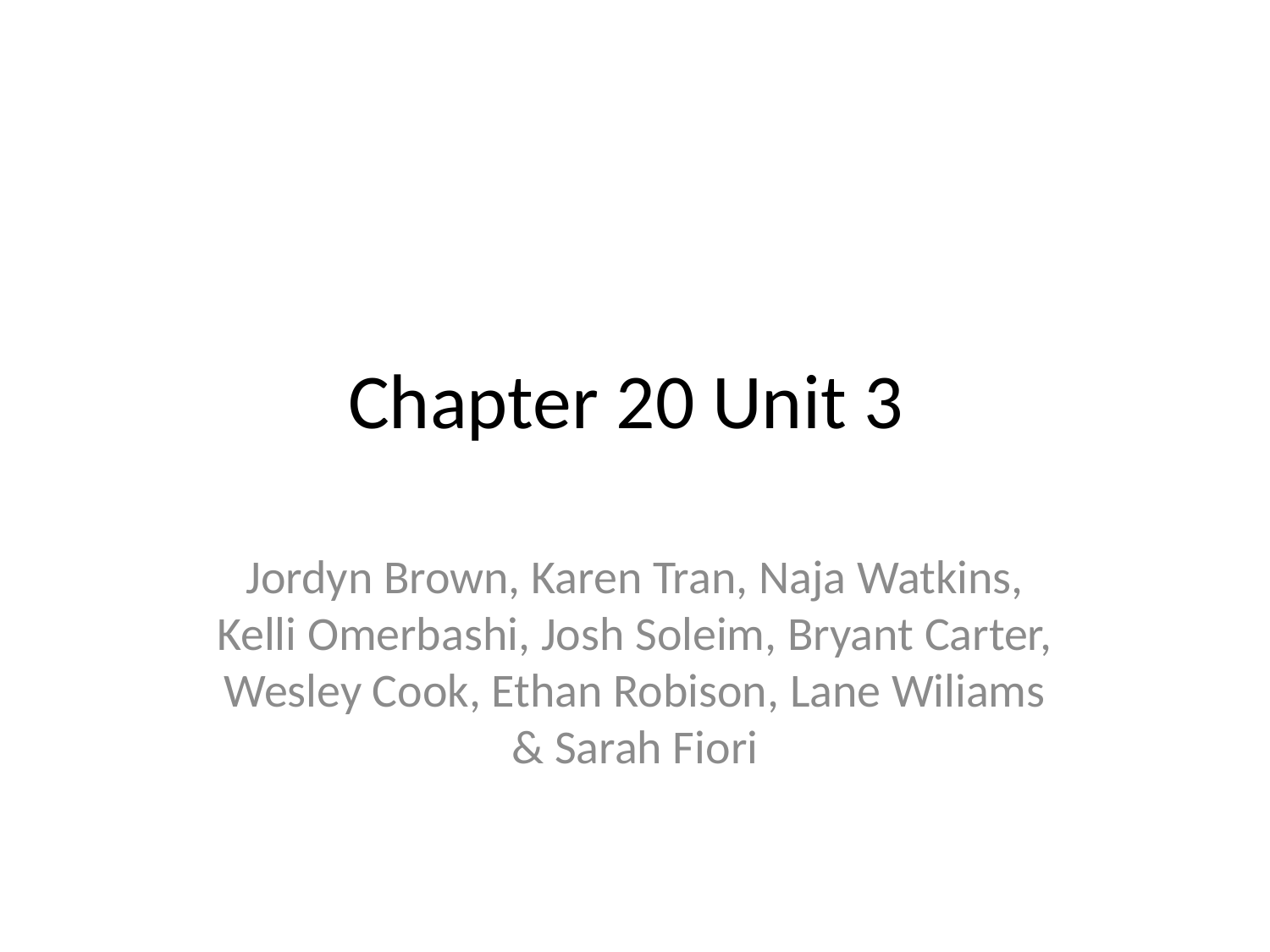

# Chapter 20 Unit 3
Jordyn Brown, Karen Tran, Naja Watkins, Kelli Omerbashi, Josh Soleim, Bryant Carter, Wesley Cook, Ethan Robison, Lane Wiliams & Sarah Fiori